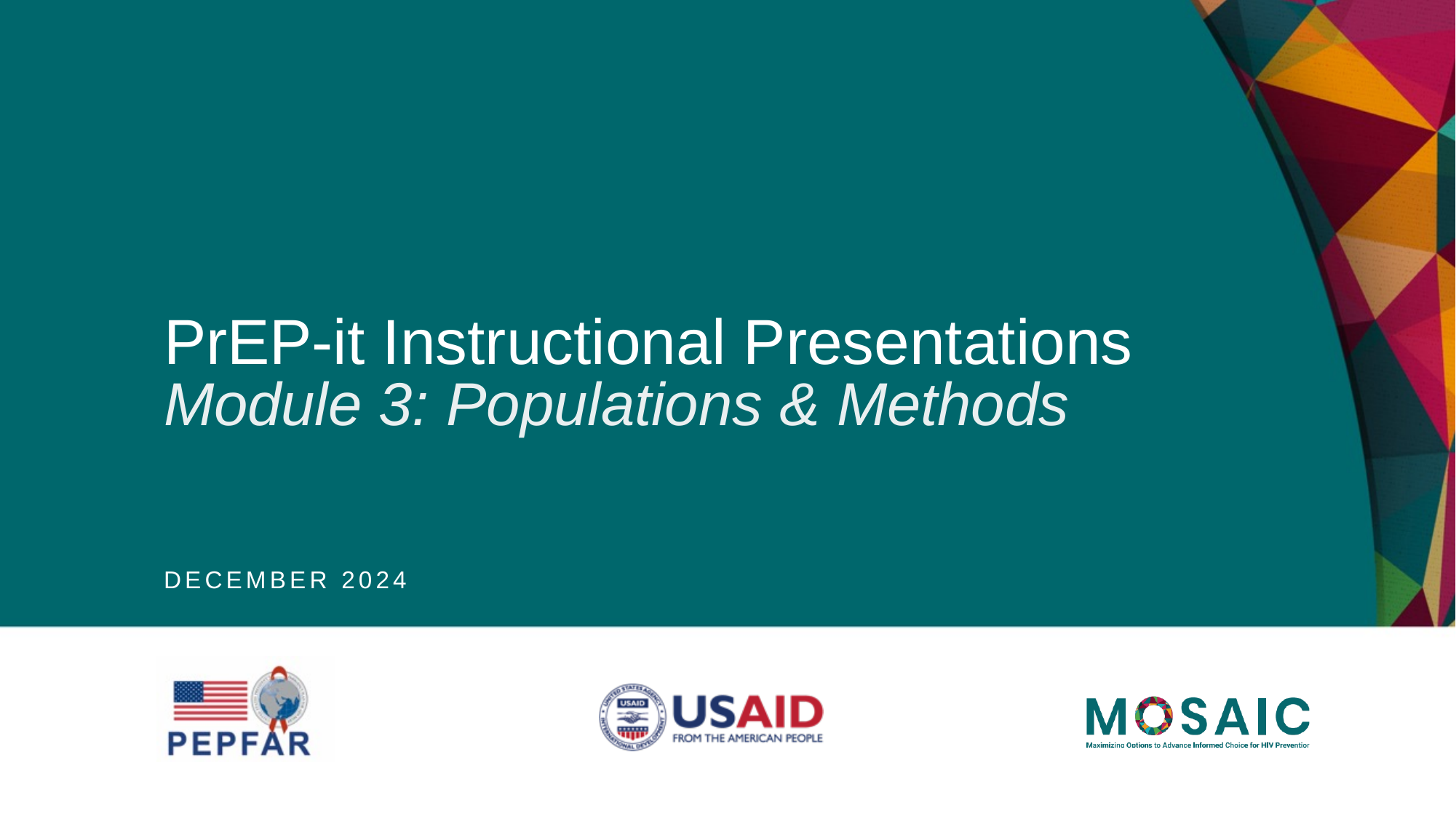

# PrEP-it Instructional Presentations Module 3: Populations & Methods

December 2024